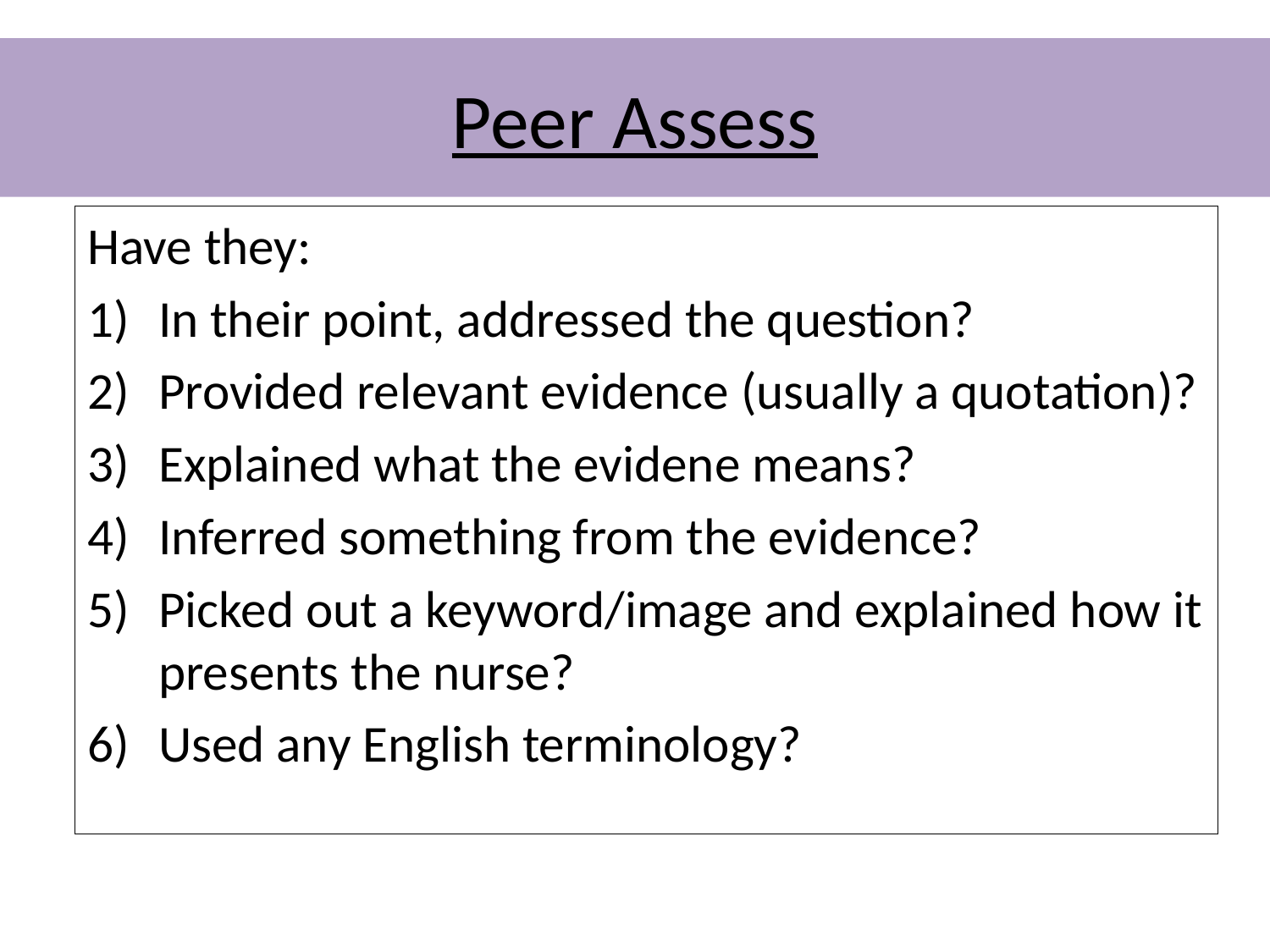

# Peer Assess
Have they:
In their point, addressed the question?
Provided relevant evidence (usually a quotation)?
Explained what the evidene means?
Inferred something from the evidence?
Picked out a keyword/image and explained how it presents the nurse?
Used any English terminology?